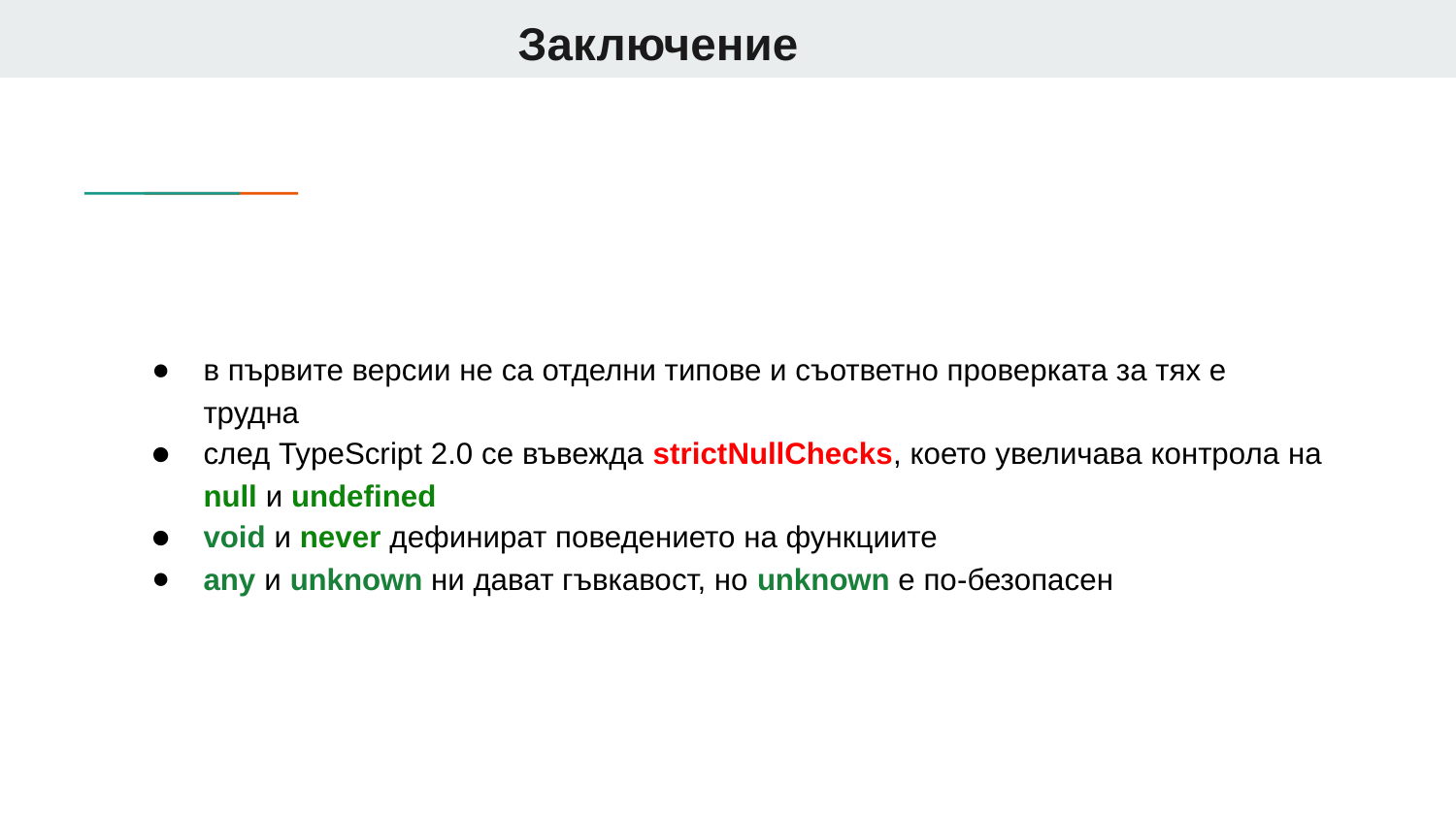

# Заключение
в първите версии не са отделни типове и съответно проверката за тях е трудна
след TypeScript 2.0 се въвежда strictNullChecks, което увеличава контрола на null и undefined
void и never дефинират поведението на функциите
any и unknown ни дават гъвкавост, но unknown е по-безопасен